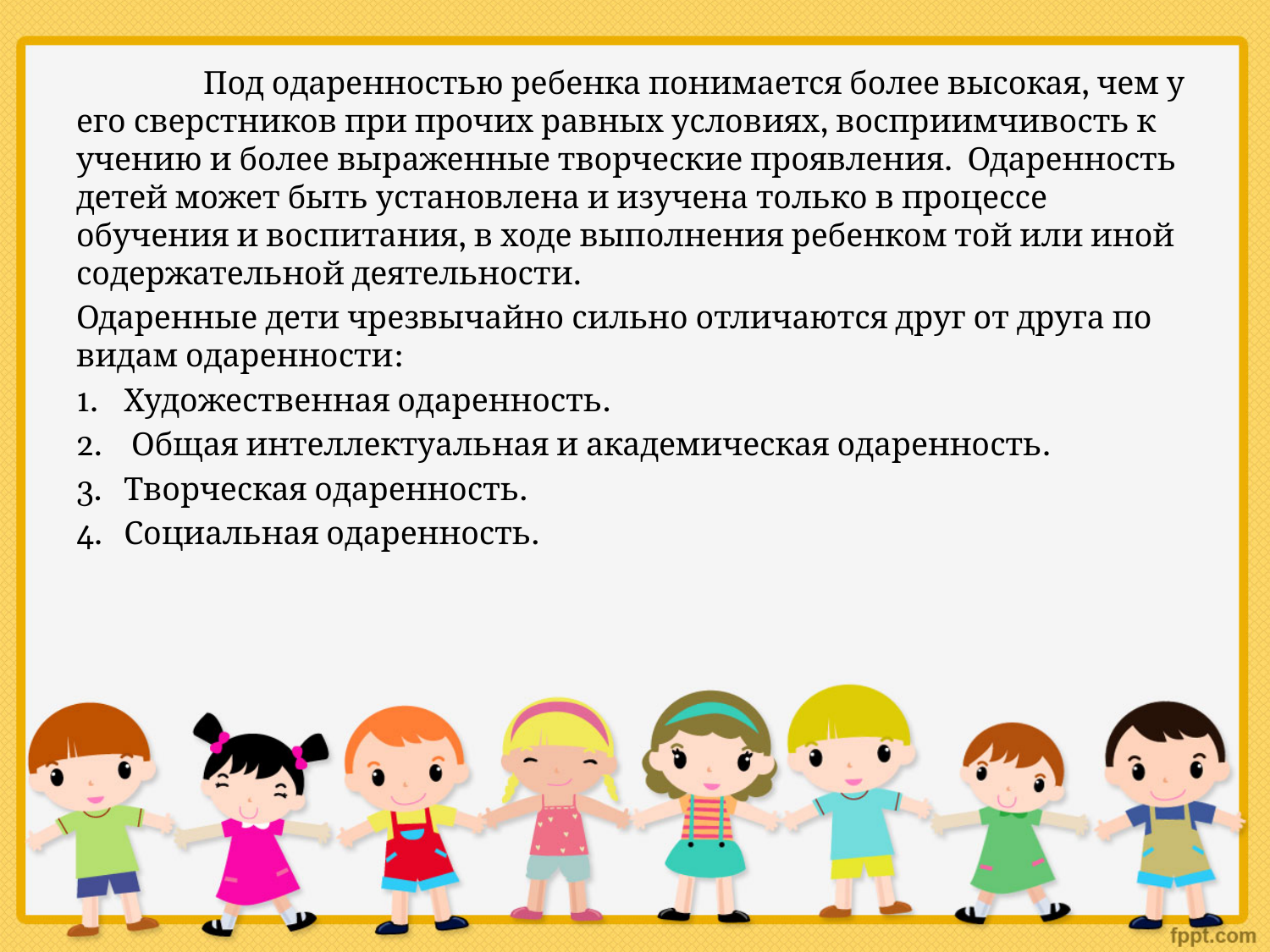

Под одаренностью ребенка понимается более высокая, чем у его сверстников при прочих равных условиях, восприимчивость к учению и более выраженные творческие проявления.  Одаренность детей может быть установлена и изучена только в процессе обучения и воспитания, в ходе выполнения ребенком той или иной содержательной деятельности.
Одаренные дети чрезвычайно сильно отличаются друг от друга по видам одаренности:
Художественная одаренность.
 Общая интеллектуальная и академическая одаренность.
Творческая одаренность.
Социальная одаренность.